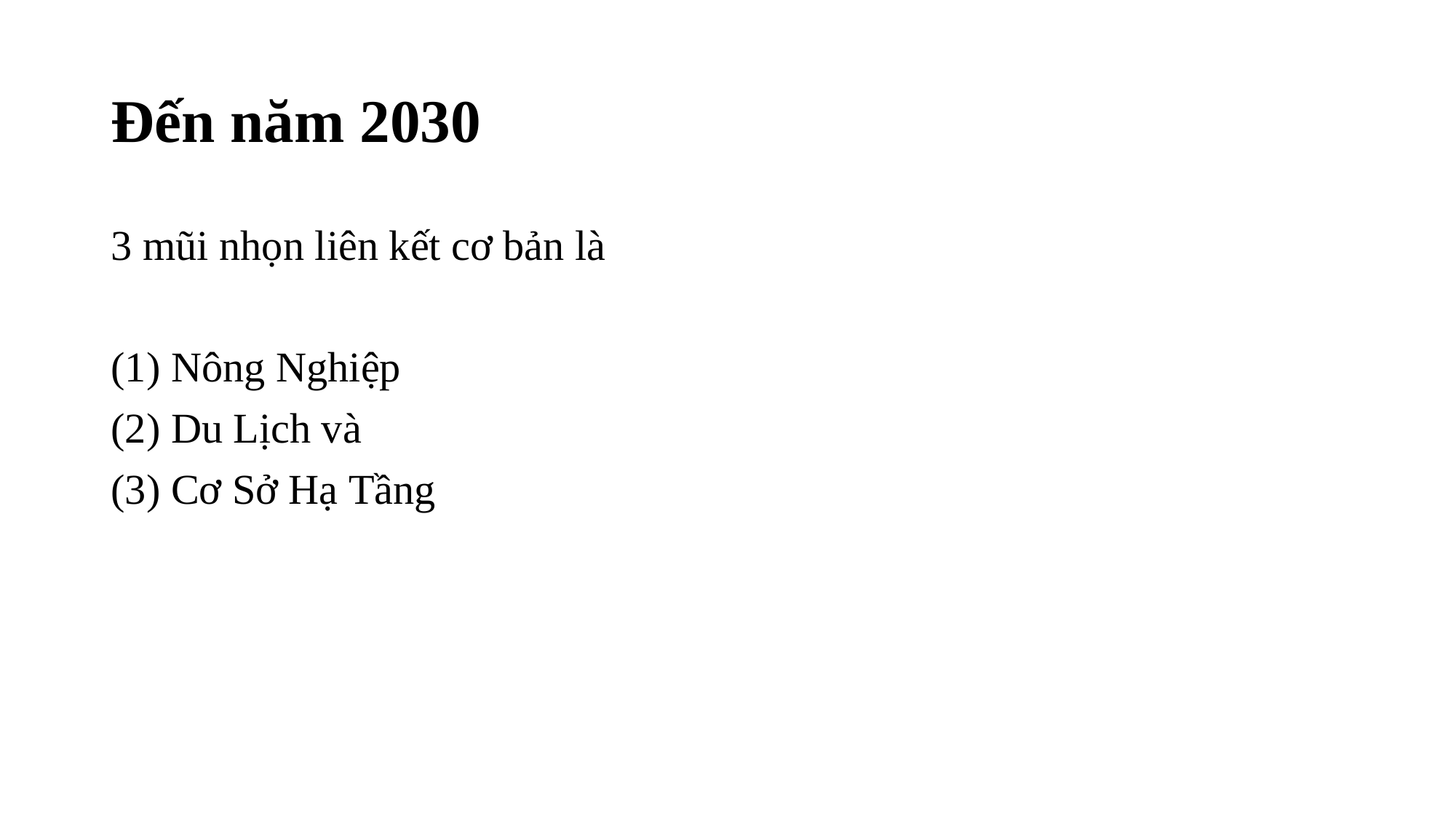

# Đến năm 2030
3 mũi nhọn liên kết cơ bản là

(1) Nông Nghiệp
(2) Du Lịch và
(3) Cơ Sở Hạ Tầng